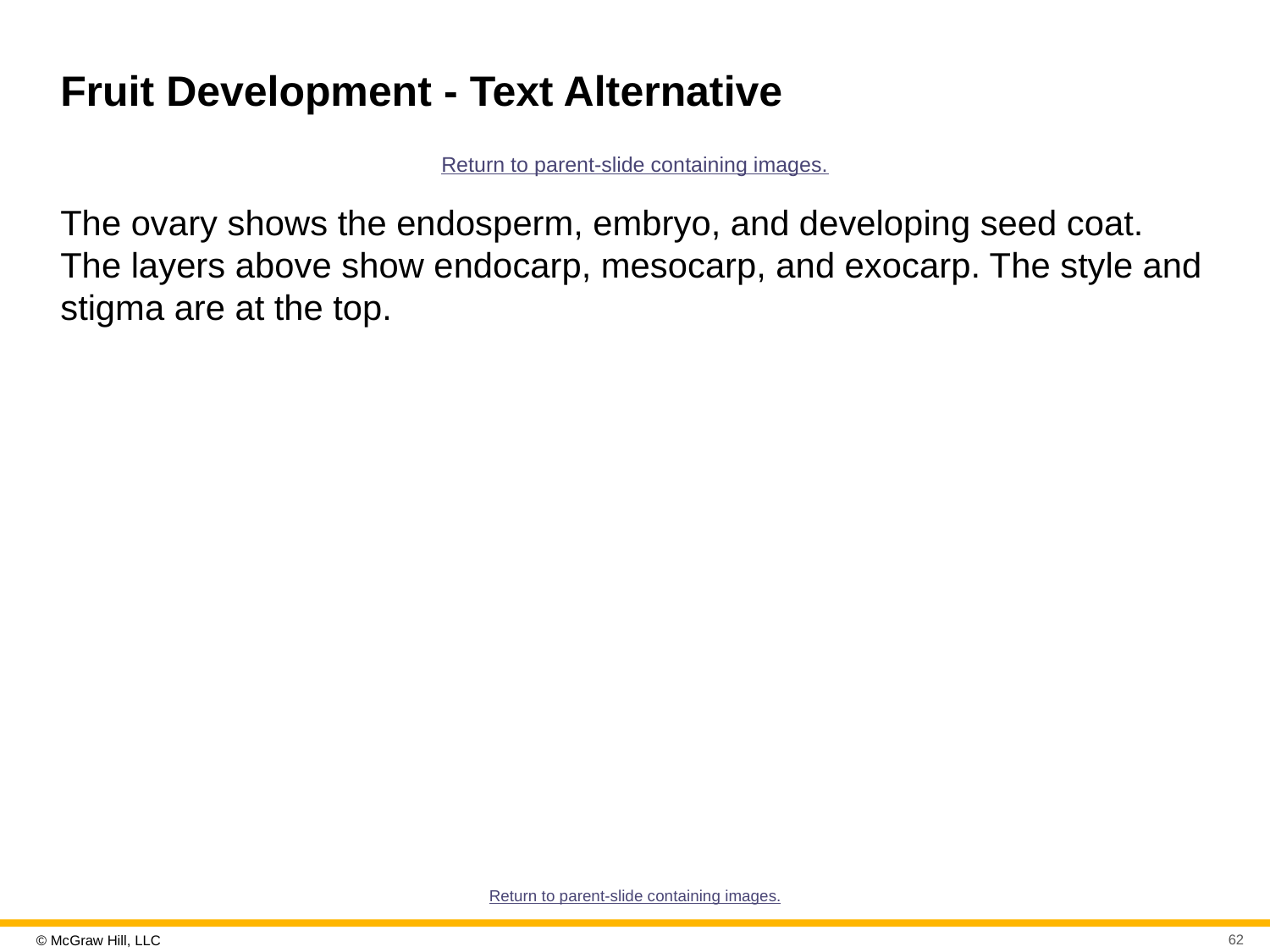

# Fruit Development - Text Alternative
Return to parent-slide containing images.
The ovary shows the endosperm, embryo, and developing seed coat. The layers above show endocarp, mesocarp, and exocarp. The style and stigma are at the top.
Return to parent-slide containing images.
62